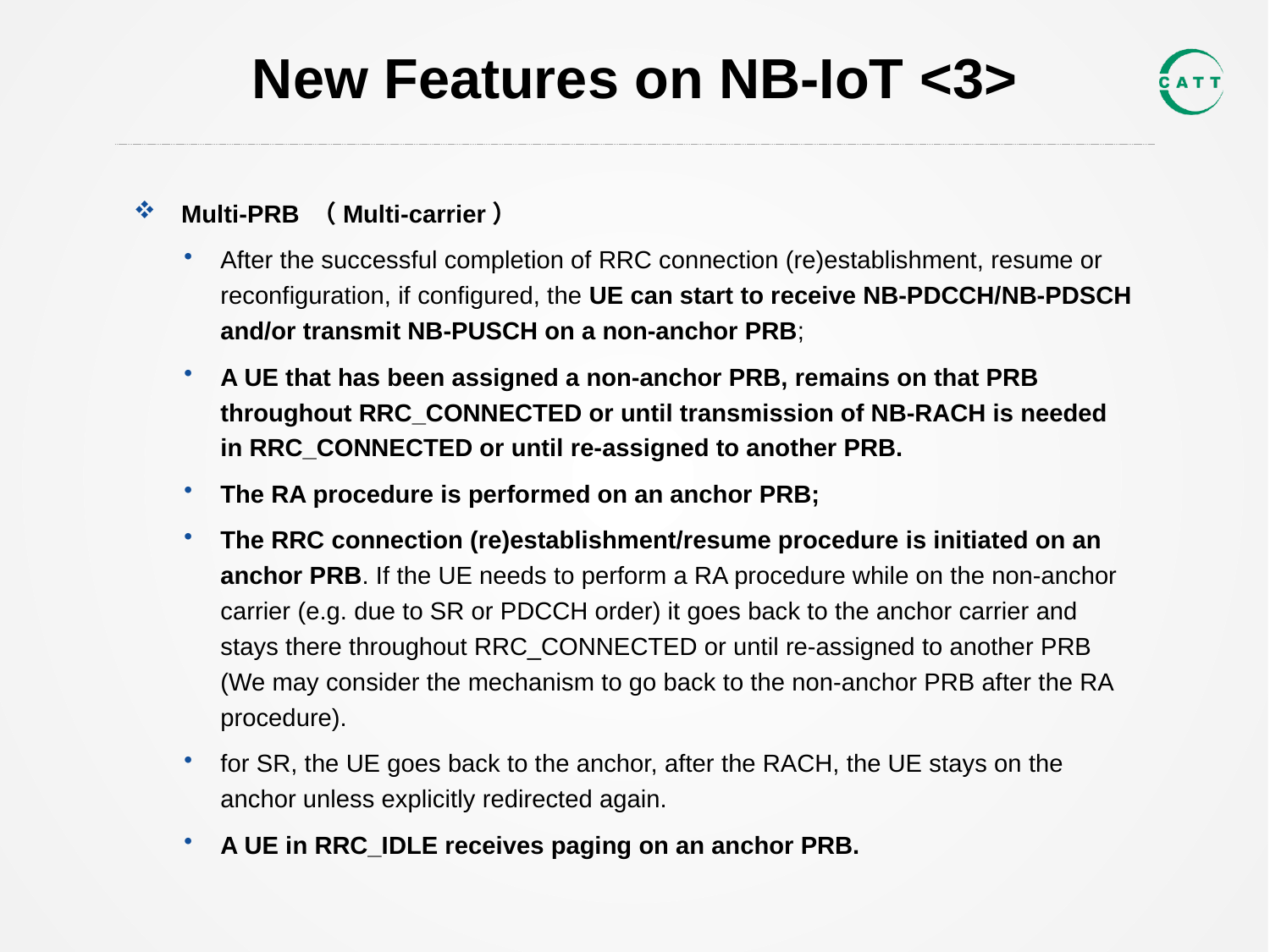

# New Features on NB-IoT <3>
Multi-PRB （Multi-carrier）
After the successful completion of RRC connection (re)establishment, resume or reconfiguration, if configured, the UE can start to receive NB-PDCCH/NB-PDSCH and/or transmit NB-PUSCH on a non-anchor PRB;
A UE that has been assigned a non-anchor PRB, remains on that PRB throughout RRC_CONNECTED or until transmission of NB-RACH is needed in RRC_CONNECTED or until re-assigned to another PRB.
The RA procedure is performed on an anchor PRB;
The RRC connection (re)establishment/resume procedure is initiated on an anchor PRB. If the UE needs to perform a RA procedure while on the non-anchor carrier (e.g. due to SR or PDCCH order) it goes back to the anchor carrier and stays there throughout RRC_CONNECTED or until re-assigned to another PRB (We may consider the mechanism to go back to the non-anchor PRB after the RA procedure).
for SR, the UE goes back to the anchor, after the RACH, the UE stays on the anchor unless explicitly redirected again.
A UE in RRC_IDLE receives paging on an anchor PRB.